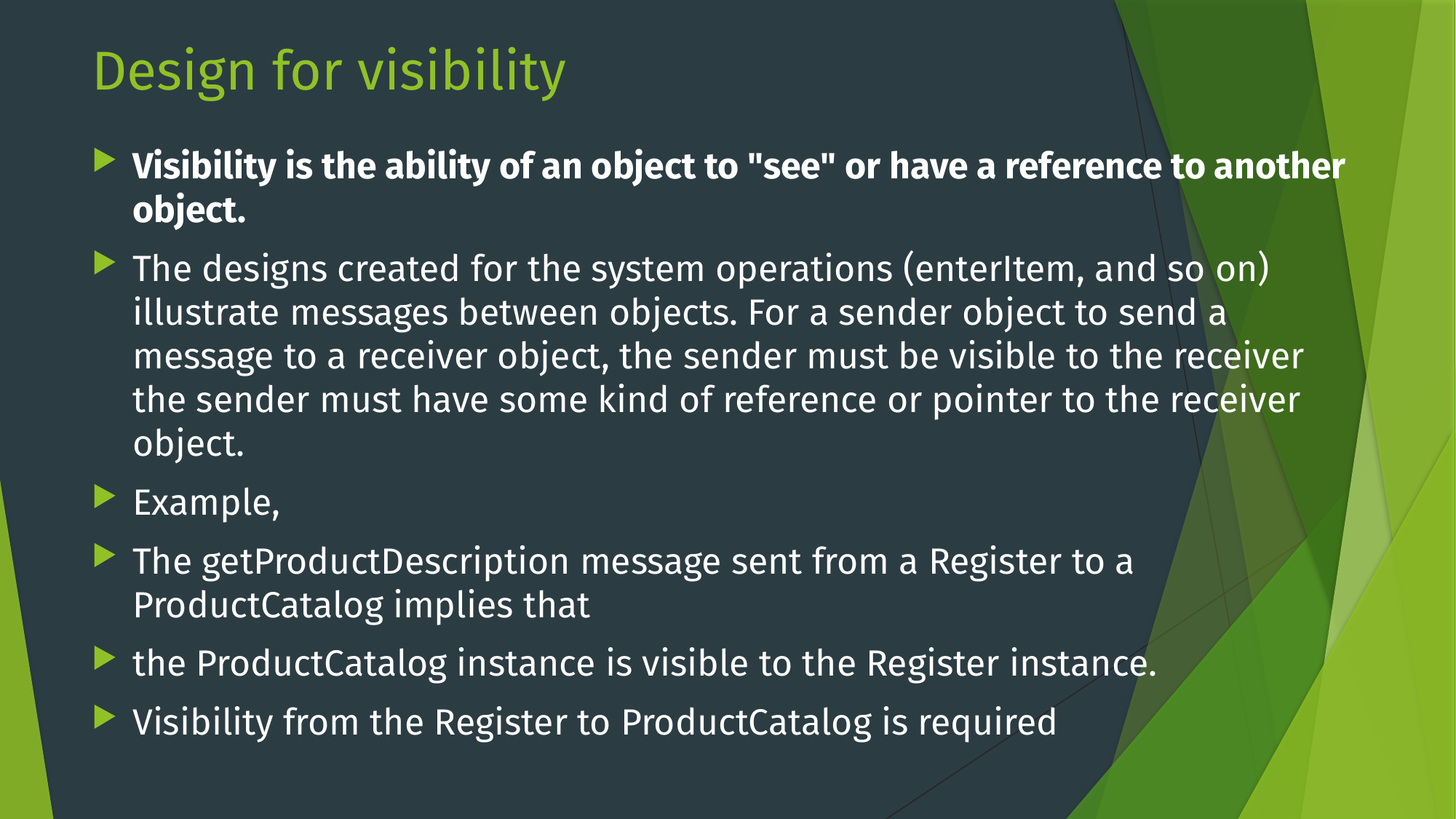

# Design for visibility
Visibility is the ability of an object to "see" or have a reference to another object.
The designs created for the system operations (enterItem, and so on) illustrate messages between objects. For a sender object to send a message to a receiver object, the sender must be visible to the receiver the sender must have some kind of reference or pointer to the receiver object.
Example,
The getProductDescription message sent from a Register to a ProductCatalog implies that
the ProductCatalog instance is visible to the Register instance.
Visibility from the Register to ProductCatalog is required